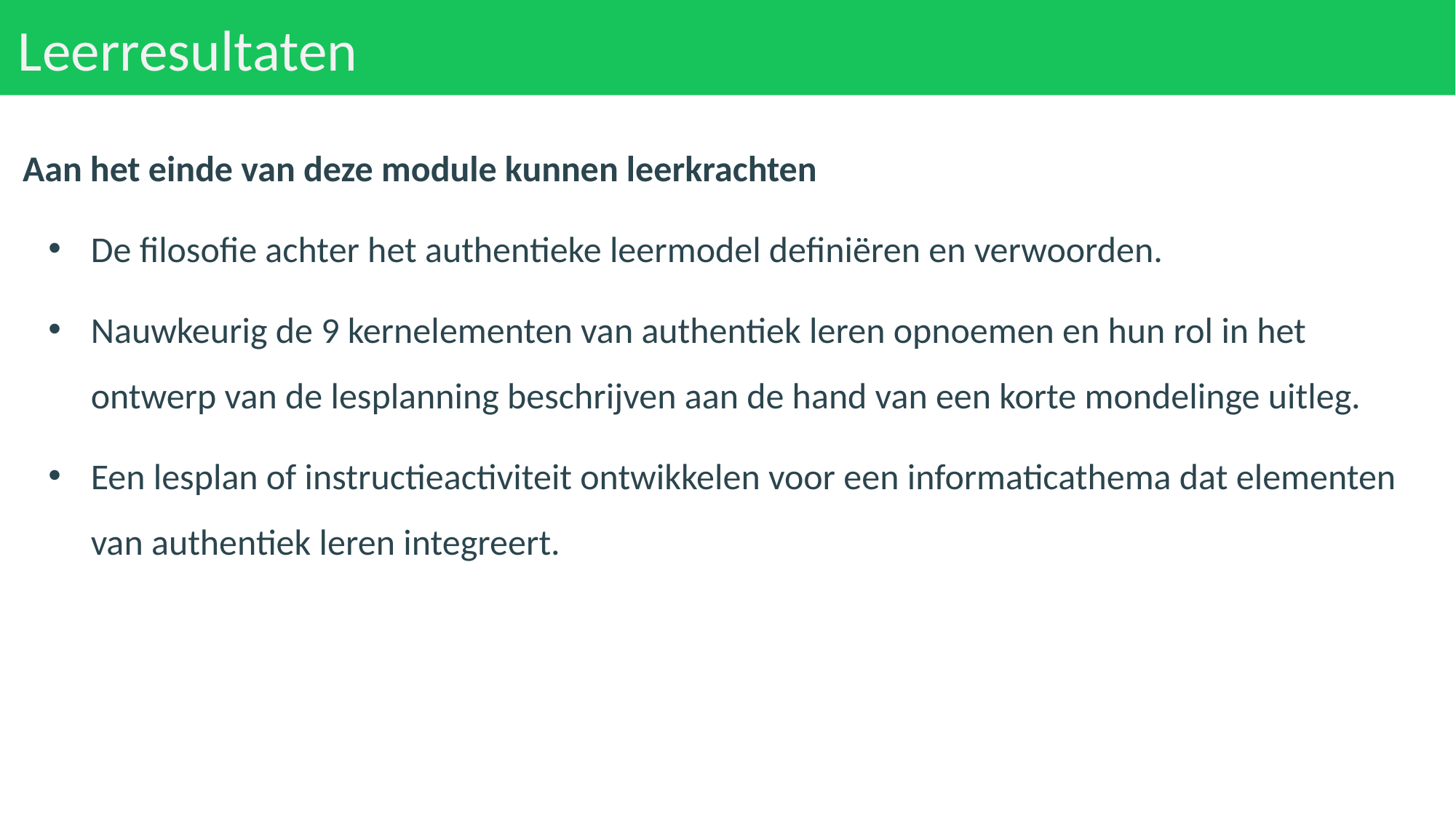

# Leerresultaten
Aan het einde van deze module kunnen leerkrachten
De filosofie achter het authentieke leermodel definiëren en verwoorden.
Nauwkeurig de 9 kernelementen van authentiek leren opnoemen en hun rol in het ontwerp van de lesplanning beschrijven aan de hand van een korte mondelinge uitleg.
Een lesplan of instructieactiviteit ontwikkelen voor een informaticathema dat elementen van authentiek leren integreert.